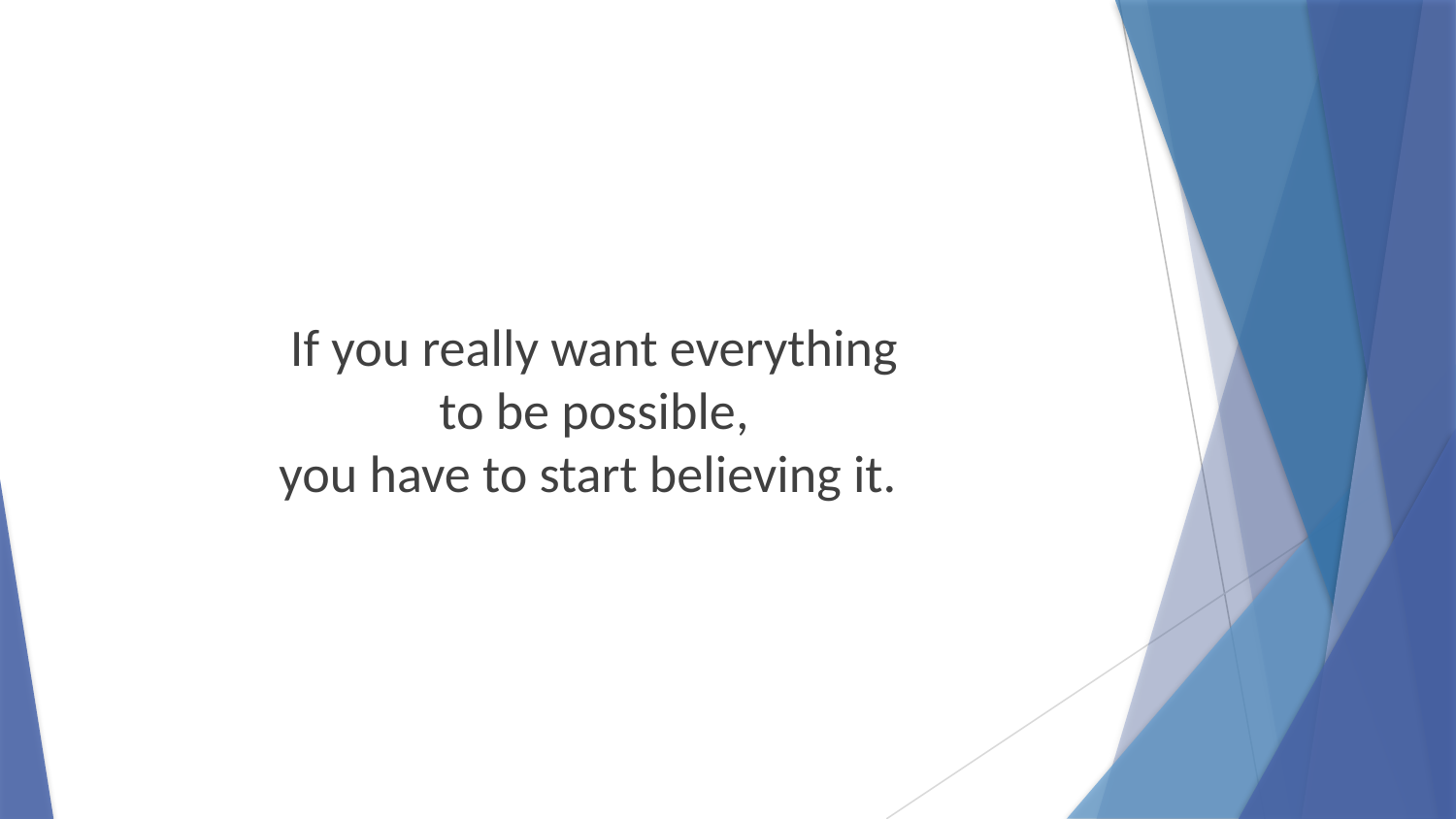

If you really want everything
to be possible,
you have to start believing it.